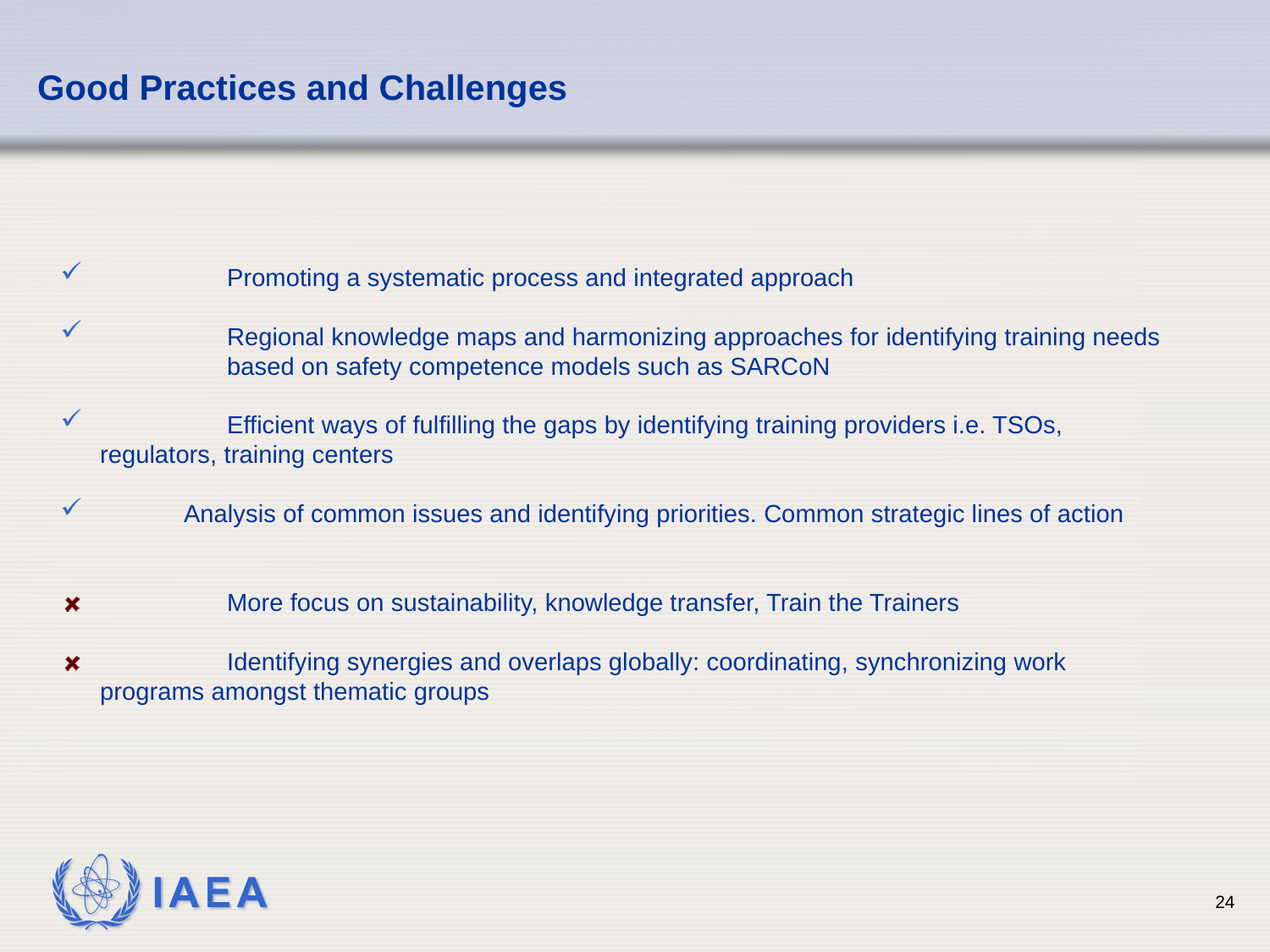

Good Practices and Challenges

	Promoting a systematic process and integrated approach

	Regional knowledge maps and harmonizing approaches for identifying training needs 	based on safety competence models such as SARCoN

 	Efficient ways of fulfilling the gaps by identifying training providers i.e. TSOs, 	regulators, training centers

            Analysis of common issues and identifying priorities. Common strategic lines of action

	More focus on sustainability, knowledge transfer, Train the Trainers

	Identifying synergies and overlaps globally: coordinating, synchronizing work 	programs amongst thematic groups

24